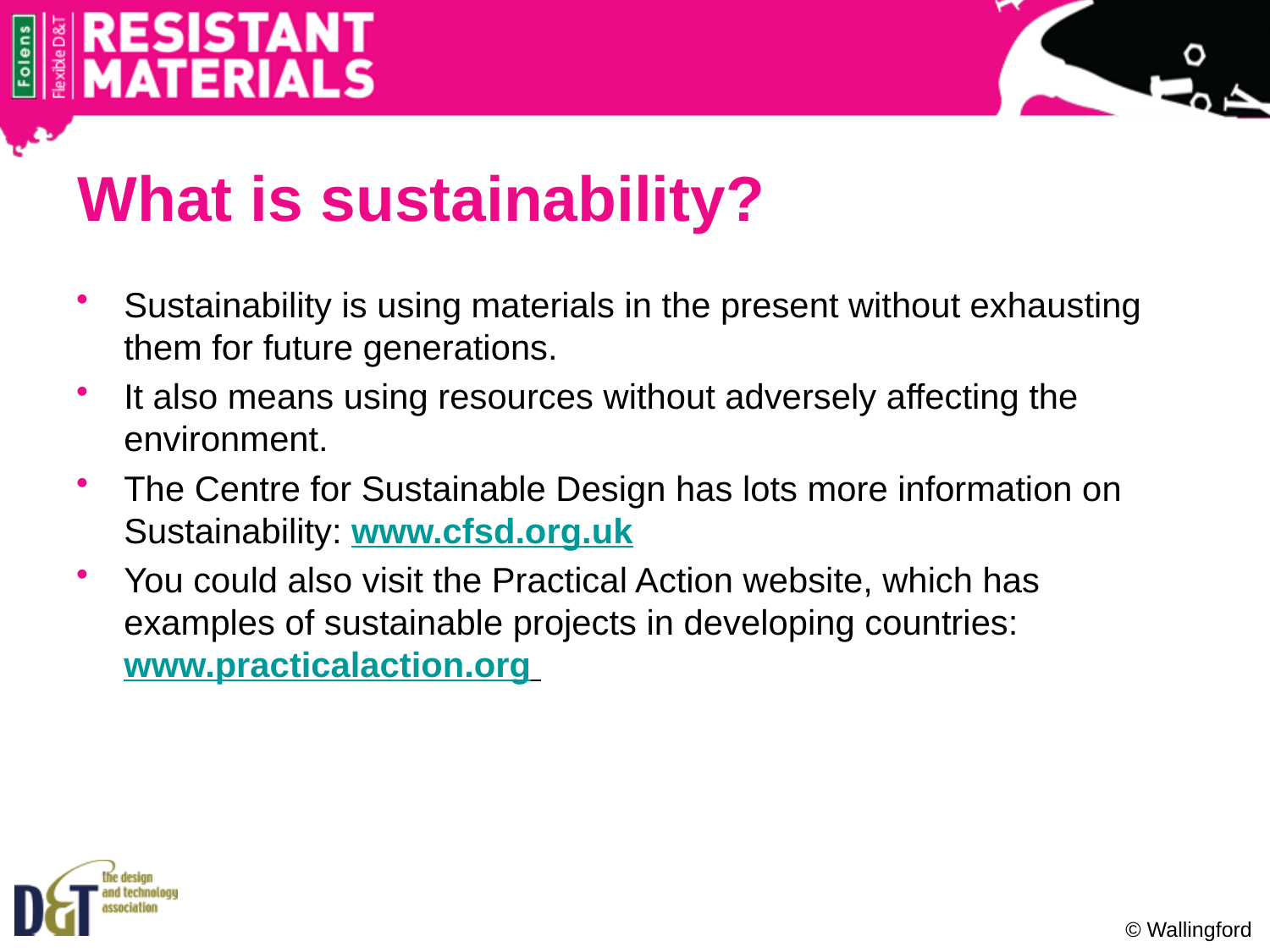

# What is sustainability?
Sustainability is using materials in the present without exhausting them for future generations.
It also means using resources without adversely affecting the environment.
The Centre for Sustainable Design has lots more information on Sustainability: www.cfsd.org.uk
You could also visit the Practical Action website, which has examples of sustainable projects in developing countries: www.practicalaction.org
© Wallingford